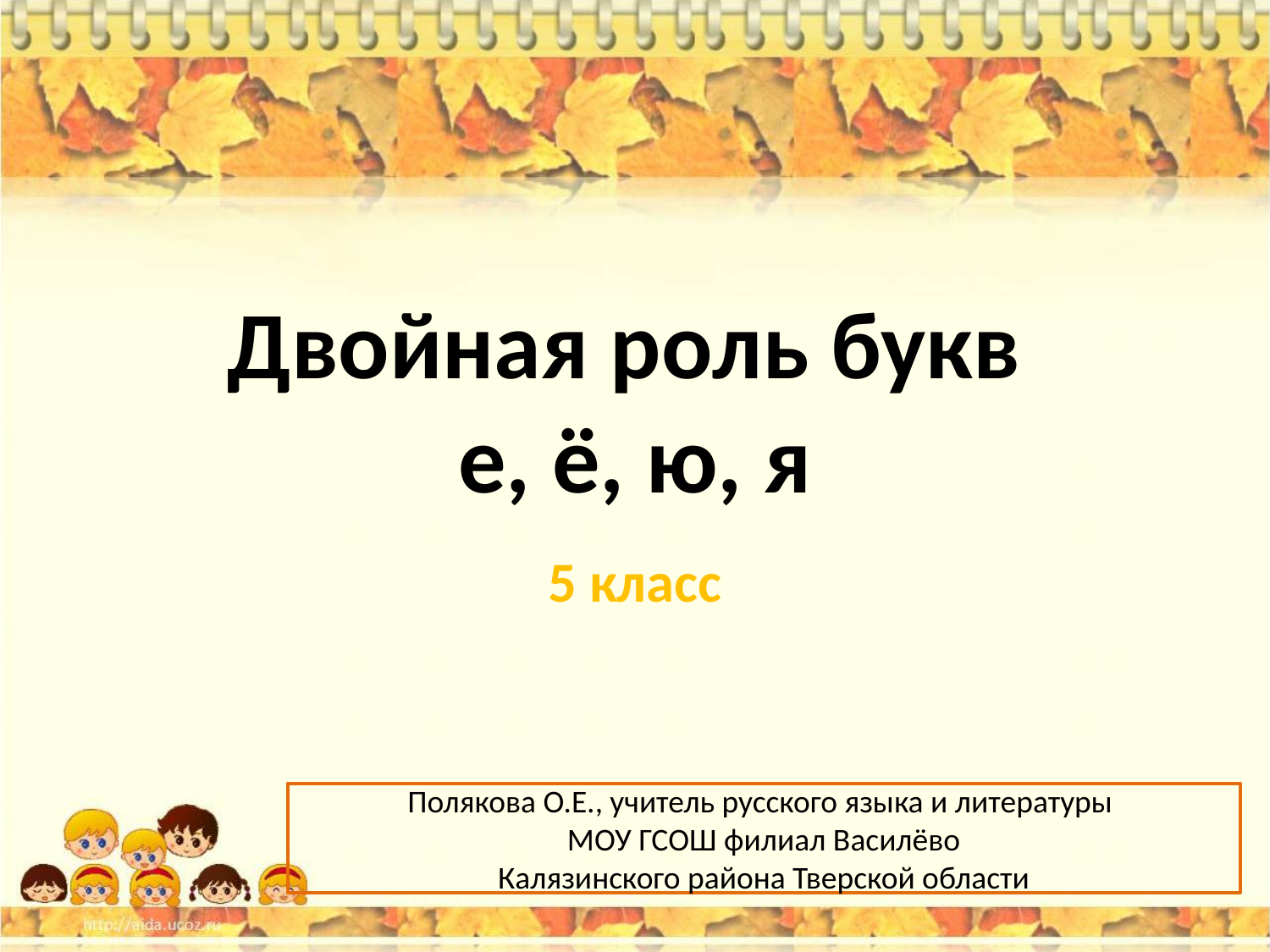

# Двойная роль букв е, ё, ю, я
5 класс
Полякова О.Е., учитель русского языка и литературы
МОУ ГСОШ филиал Василёво
 Калязинского района Тверской области